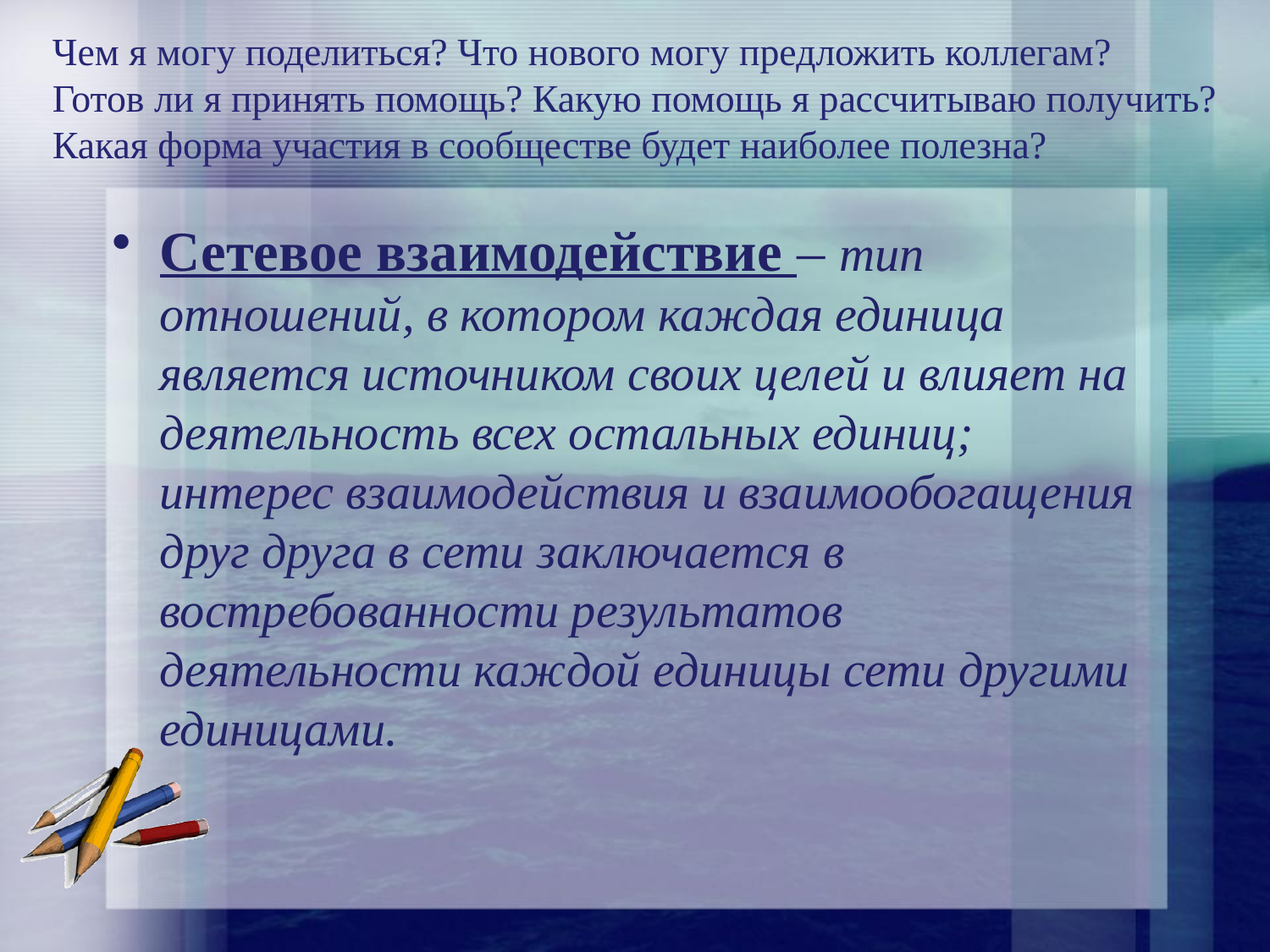

# Чем я могу поделиться? Что нового могу предложить коллегам? Готов ли я принять помощь? Какую помощь я рассчитываю получить? Какая форма участия в сообществе будет наиболее полезна?
Сетевое взаимодействие – тип отношений, в котором каждая единица является источником своих целей и влияет на деятельность всех остальных единиц; интерес взаимодействия и взаимообогащения друг друга в сети заключается в востребованности результатов деятельности каждой единицы сети другими единицами.